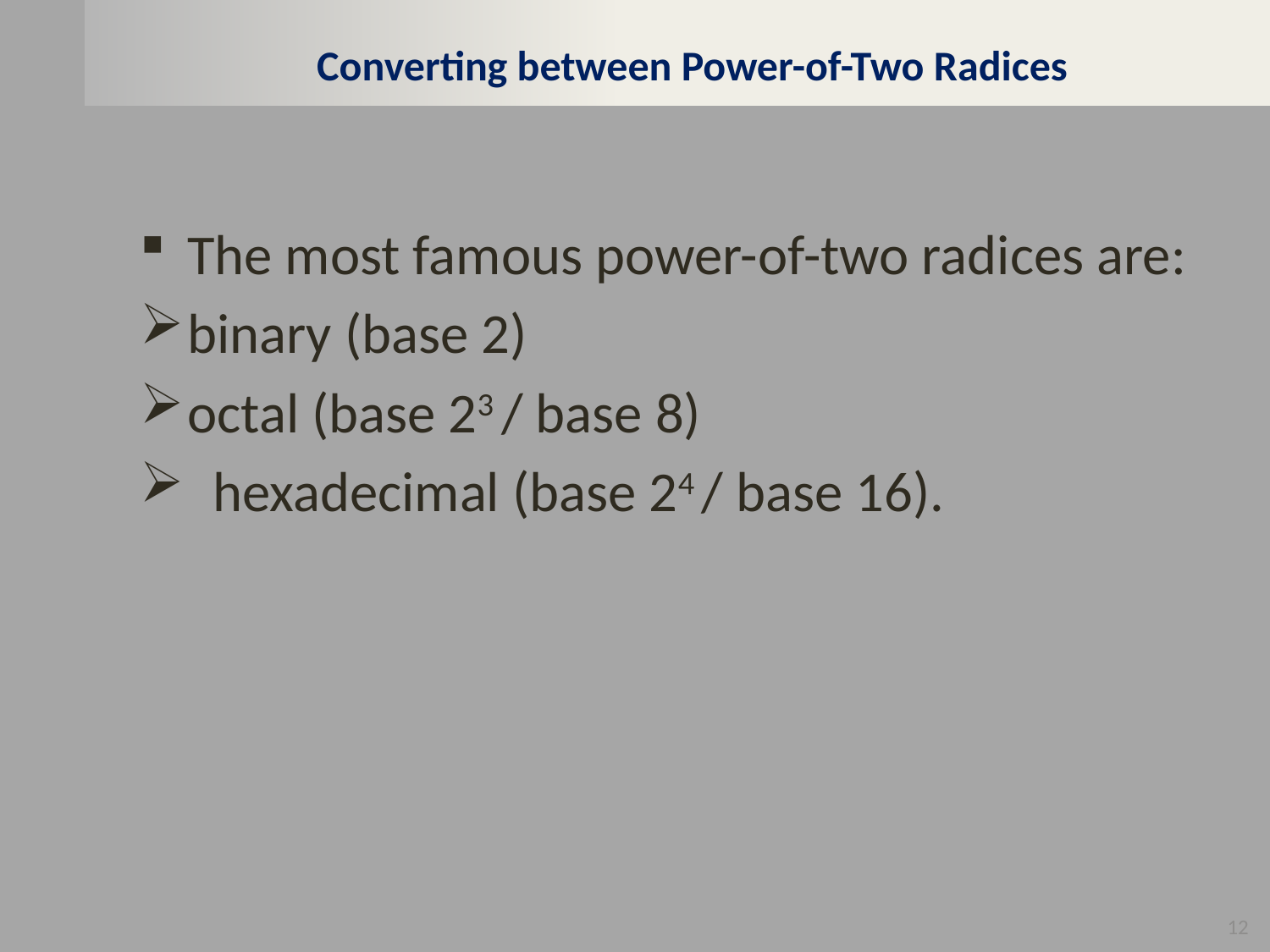

# Converting between Power-of-Two Radices
The most famous power-of-two radices are:
binary (base 2)
octal (base 23 / base 8)
  hexadecimal (base 24 / base 16).